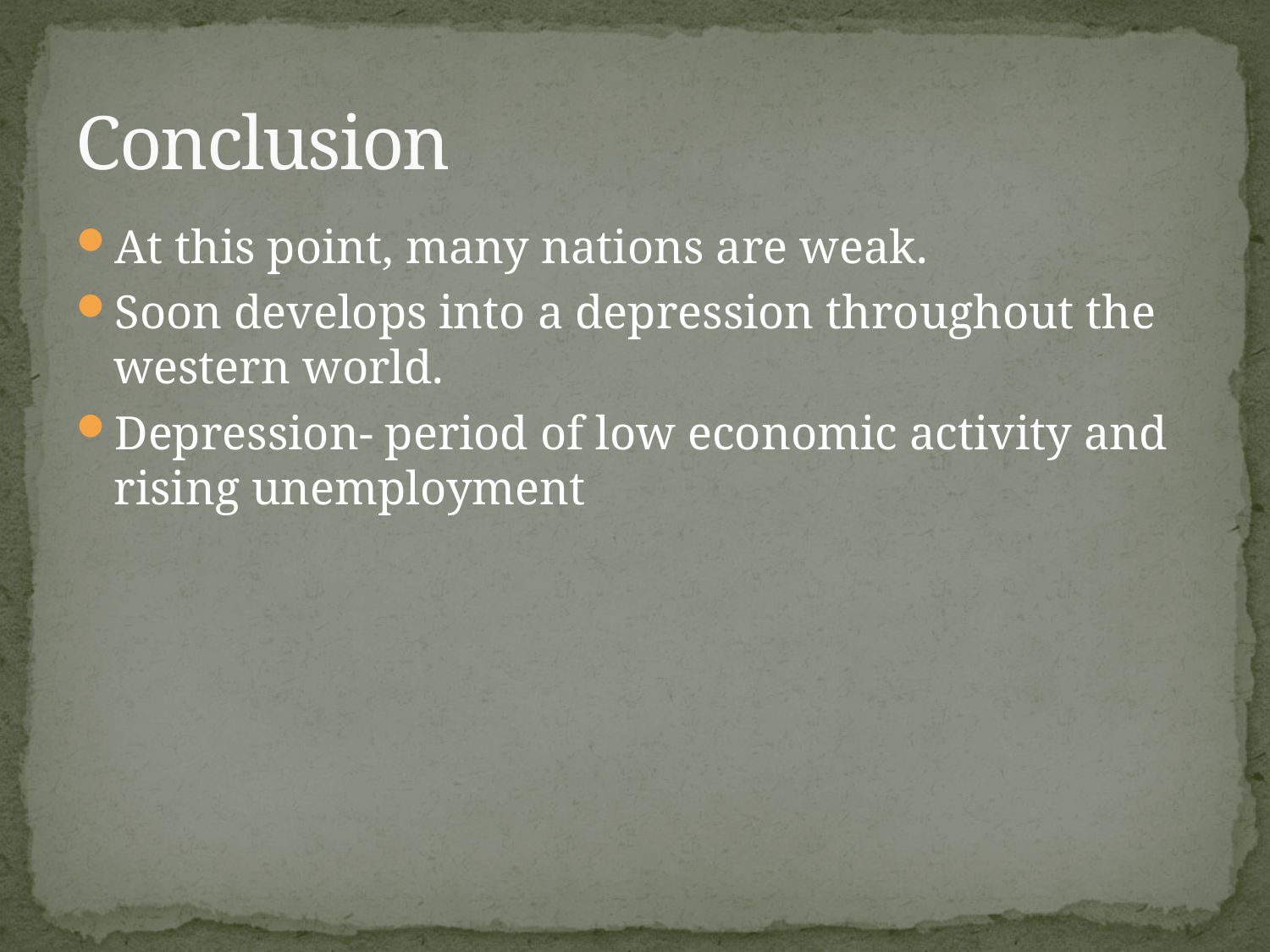

# Conclusion
At this point, many nations are weak.
Soon develops into a depression throughout the western world.
Depression- period of low economic activity and rising unemployment